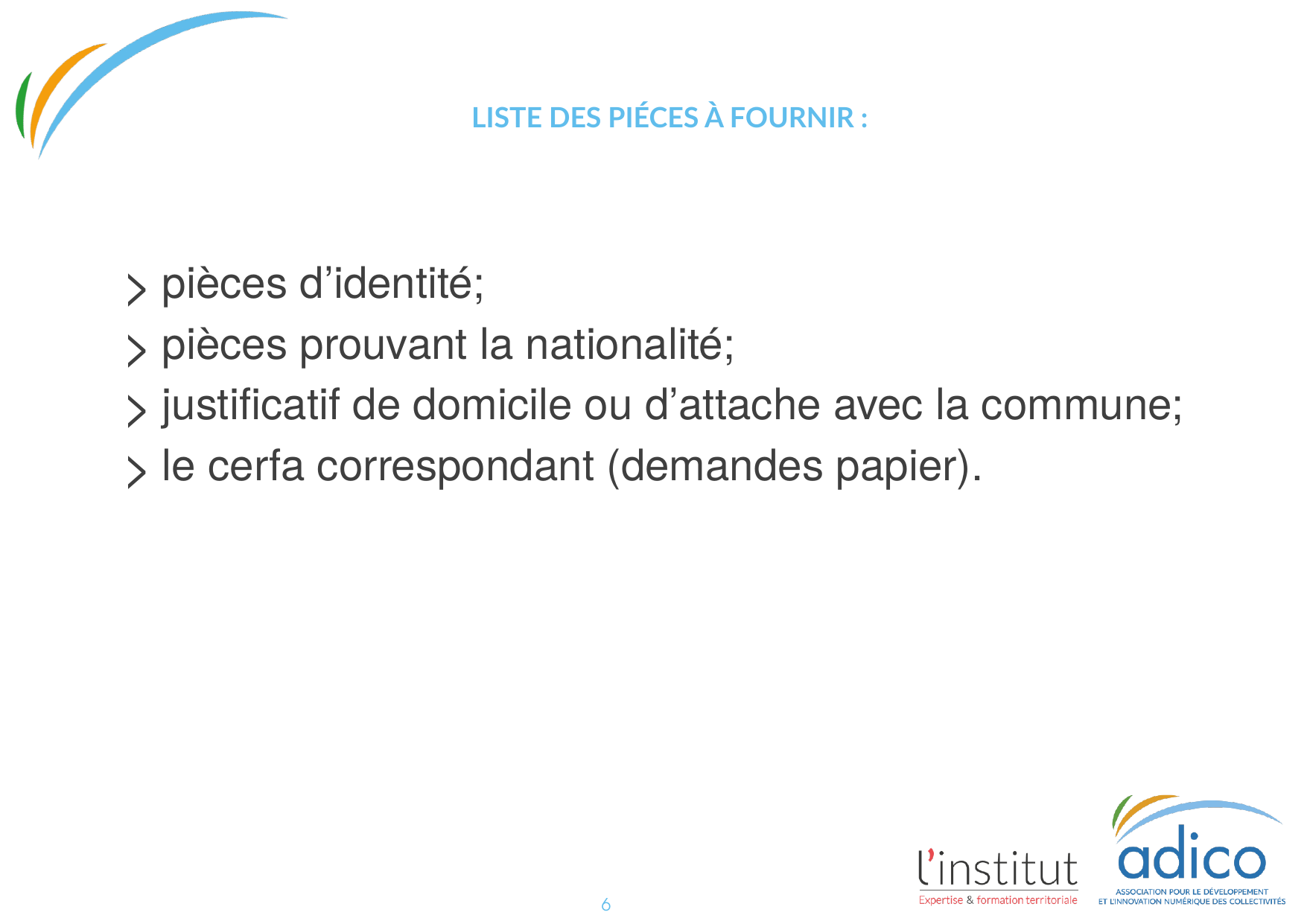

#
LISTE DES PIÉCES À FOURNIR :
pièces d’identité;
pièces prouvant la nationalité;
justificatif de domicile ou d’attache avec la commune;
le cerfa correspondant (demandes papier).